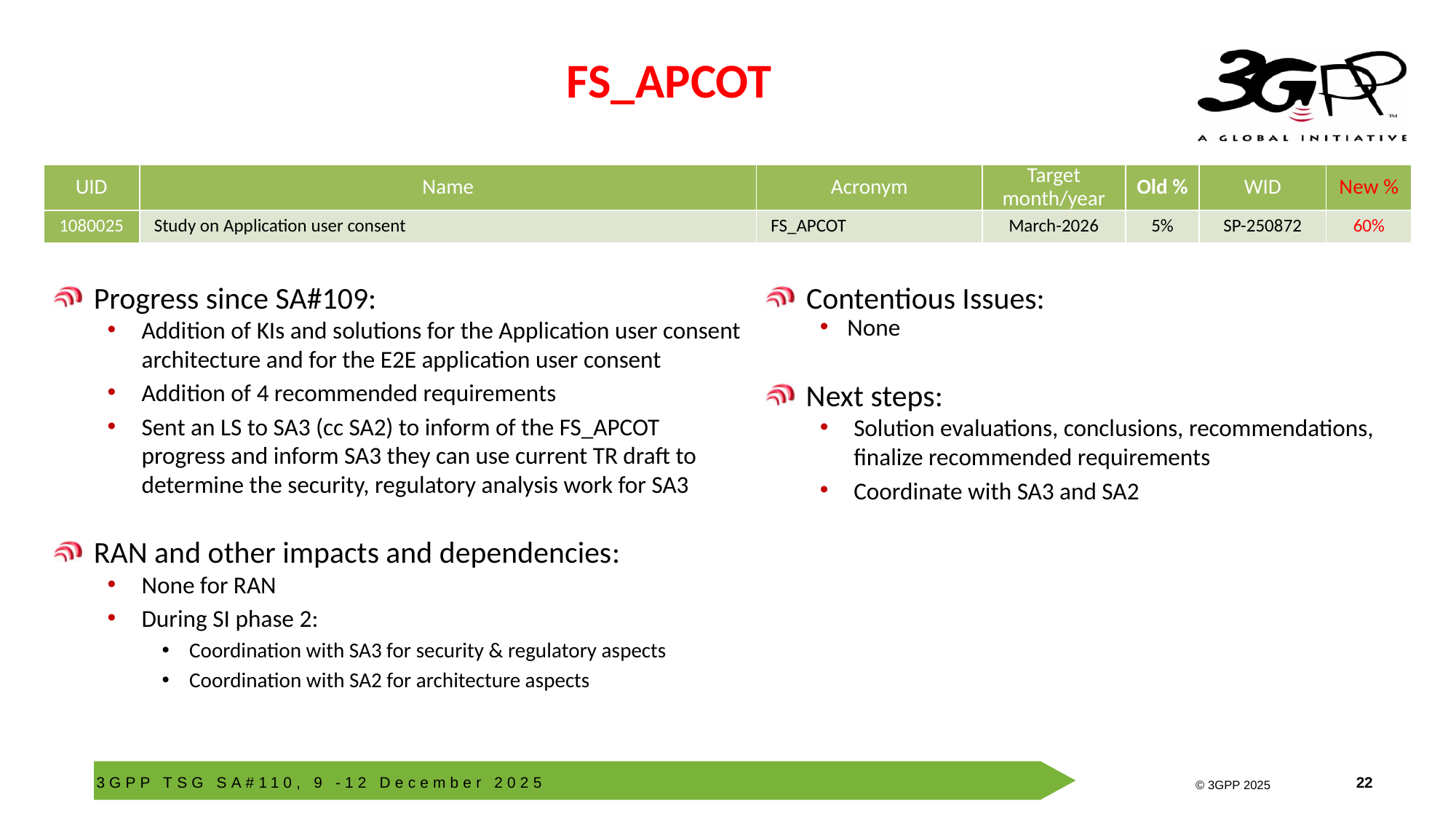

# FS_APCOT
| UID | Name | Acronym | Target month/year | Old % | WID | New % |
| --- | --- | --- | --- | --- | --- | --- |
| 1080025 | Study on Application user consent | FS\_APCOT | March-2026 | 5% | SP-250872 | 60% |
Progress since SA#109:
Addition of KIs and solutions for the Application user consent architecture and for the E2E application user consent
Addition of 4 recommended requirements
Sent an LS to SA3 (cc SA2) to inform of the FS_APCOT progress and inform SA3 they can use current TR draft to determine the security, regulatory analysis work for SA3

RAN and other impacts and dependencies:
None for RAN
During SI phase 2:
Coordination with SA3 for security & regulatory aspects
Coordination with SA2 for architecture aspects

Contentious Issues:
None

Next steps:
Solution evaluations, conclusions, recommendations, finalize recommended requirements
Coordinate with SA3 and SA2